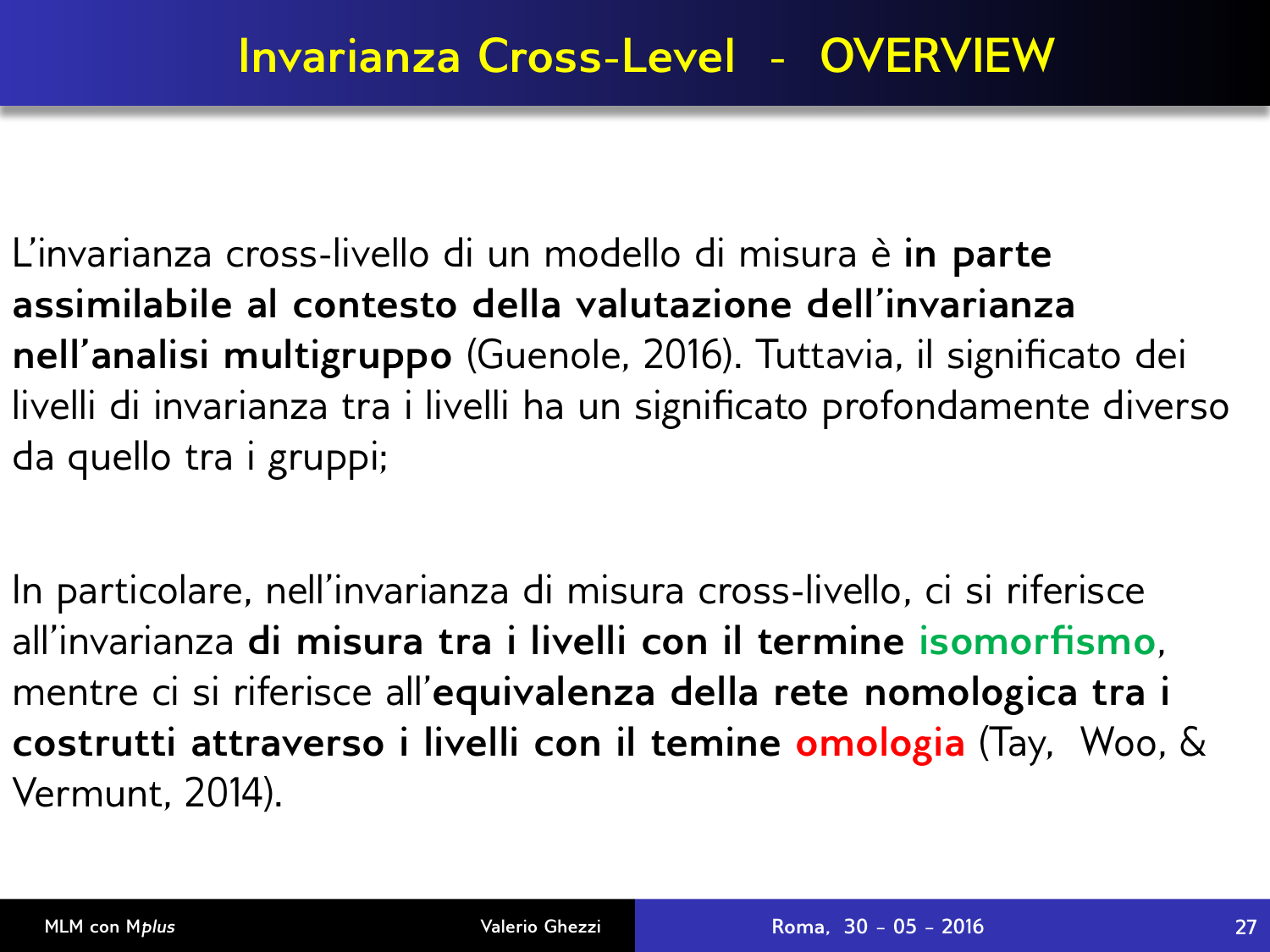

# Invarianza Cross-Level  -  OVERVIEW
L’invarianza cross-livello di un modello di misura è in parte assimilabile al contesto della valutazione dell’invarianza nell’analisi multigruppo (Guenole, 2016). Tuttavia, il significato dei livelli di invarianza tra i livelli ha un significato profondamente diverso da quello tra i gruppi;
In particolare, nell’invarianza di misura cross-livello, ci si riferisce all’invarianza di misura tra i livelli con il termine isomorfismo, mentre ci si riferisce all’equivalenza della rete nomologica tra i costrutti attraverso i livelli con il temine omologia (Tay,  Woo, & Vermunt, 2014).
  MLM con Mplus                                                  Valerio Ghezzi
Roma,  30 – 05 – 2016
27